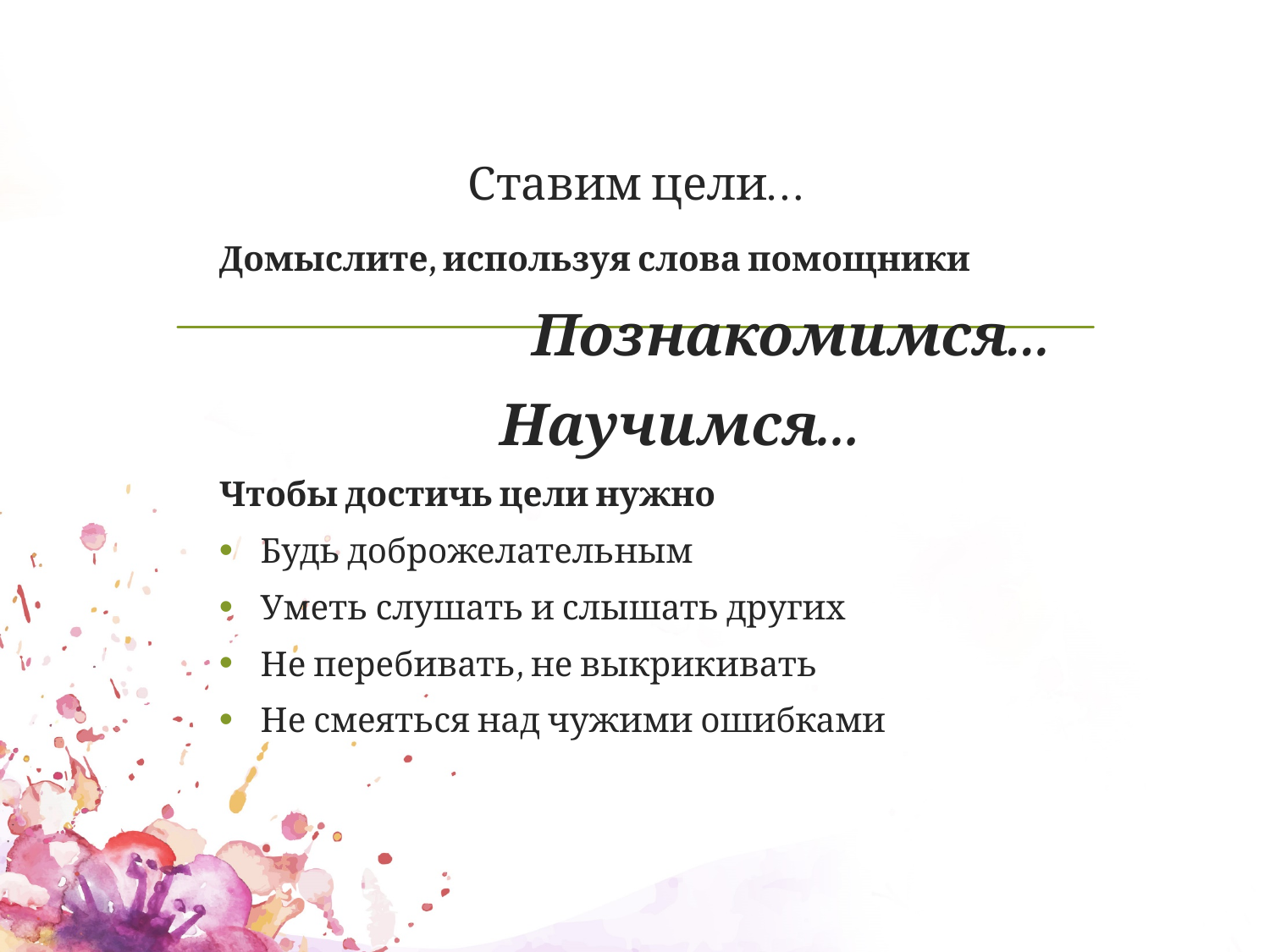

# Ставим цели…
Домыслите, используя слова помощники
                             Познакомимся…
                          Научимся…
Чтобы достичь цели нужно
Будь доброжелательным
Уметь слушать и слышать других
Не перебивать, не выкрикивать
Не смеяться над чужими ошибками